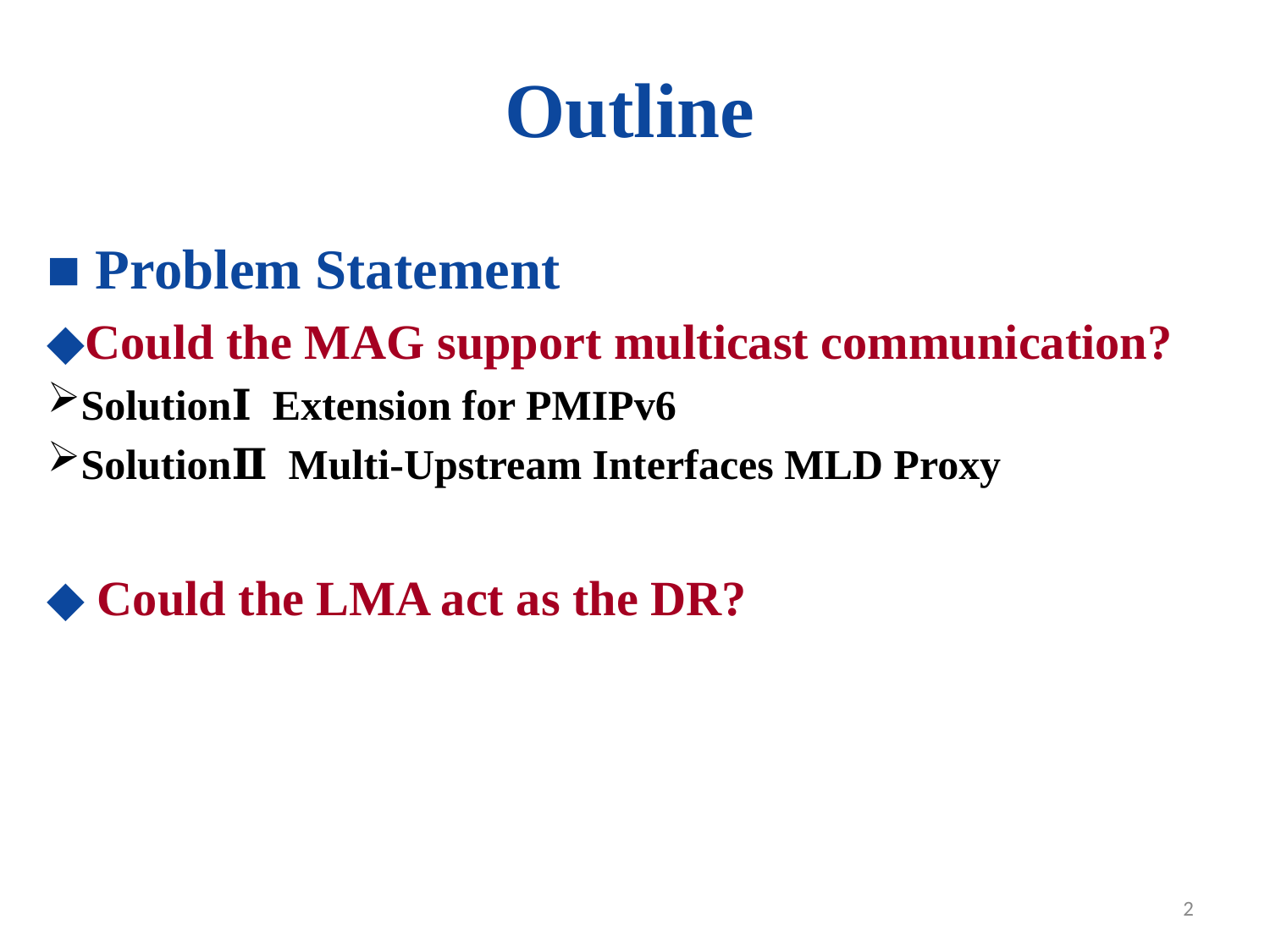

# Outline
■ Problem Statement
◆Could the MAG support multicast communication?
SolutionⅠ  Extension for PMIPv6
SolutionⅡ  Multi-Upstream Interfaces MLD Proxy

◆ Could the LMA act as the DR?

2